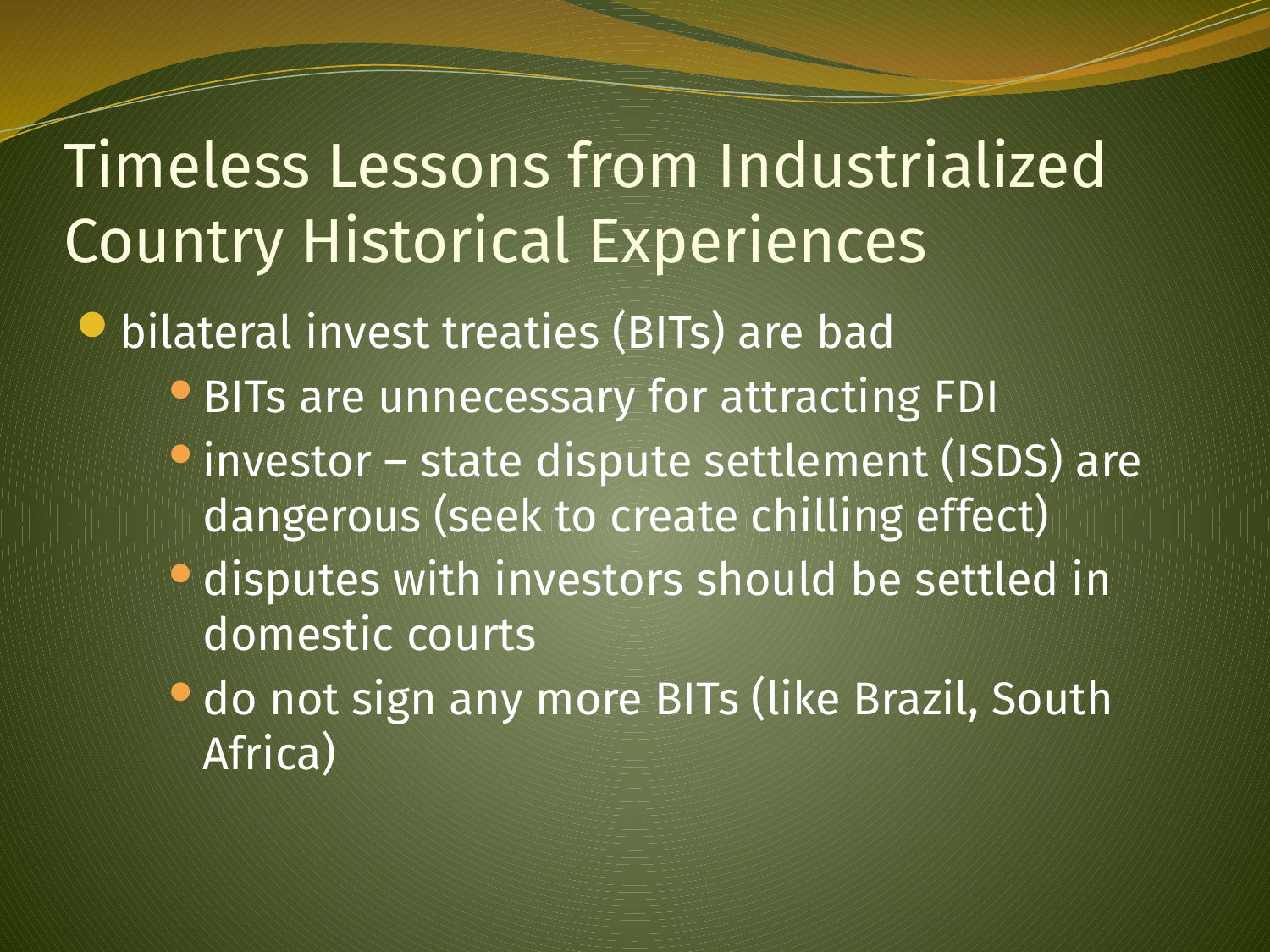

# Timeless Lessons from Industrialized Country Historical Experiences
bilateral invest treaties (BITs) are bad
BITs are unnecessary for attracting FDI
investor – state dispute settlement (ISDS) are dangerous (seek to create chilling effect)
disputes with investors should be settled in domestic courts
do not sign any more BITs (like Brazil, South Africa)